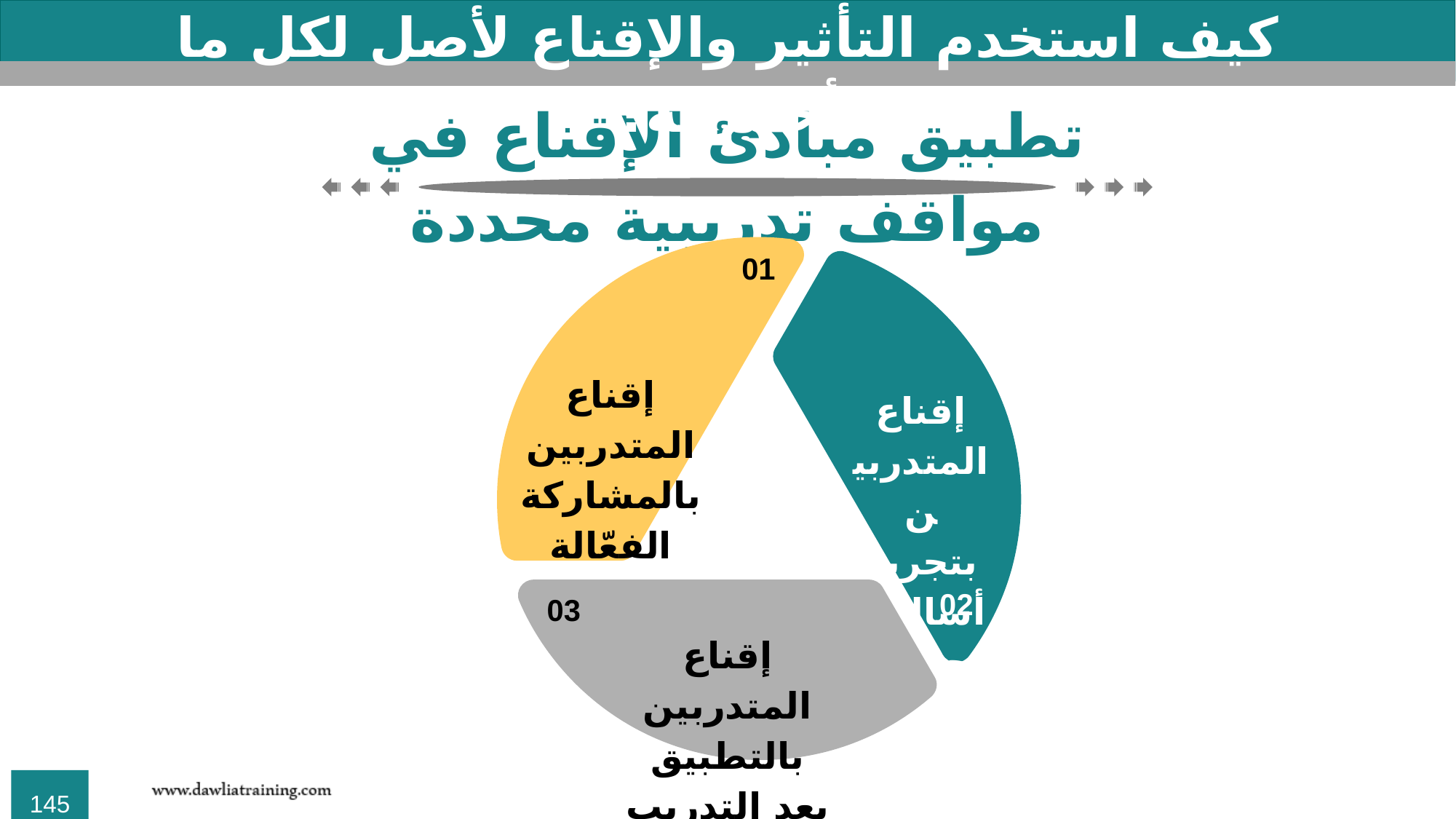

كيف استخدم التأثير والإقناع لأصل لكل ما أحلم به؟
تطبيق مبادئ الإقناع في مواقف تدريبية محددة

01
إقناع المتدربين بالمشاركة الفعّالة

إقناع المتدربين بتجربة أساليب جديدة
02

03
إقناع المتدربين بالتطبيق بعد التدريب